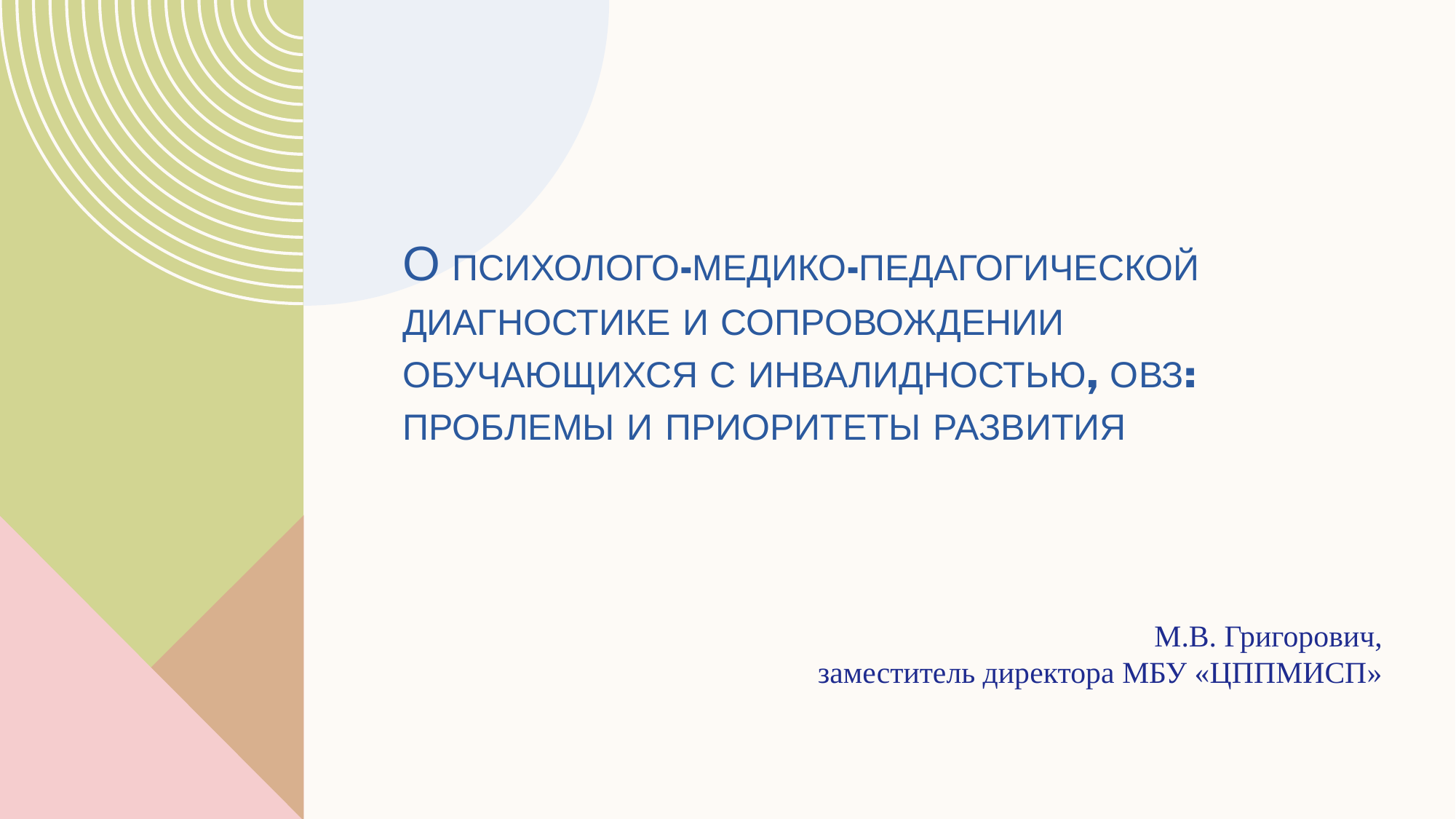

# О психолого-медико-педагогической диагностике и сопровождении обучающихся с инвалидностью, ОВЗ: проблемы и приоритеты развития
М.В. Григорович,
заместитель директора МБУ «ЦППМИСП»